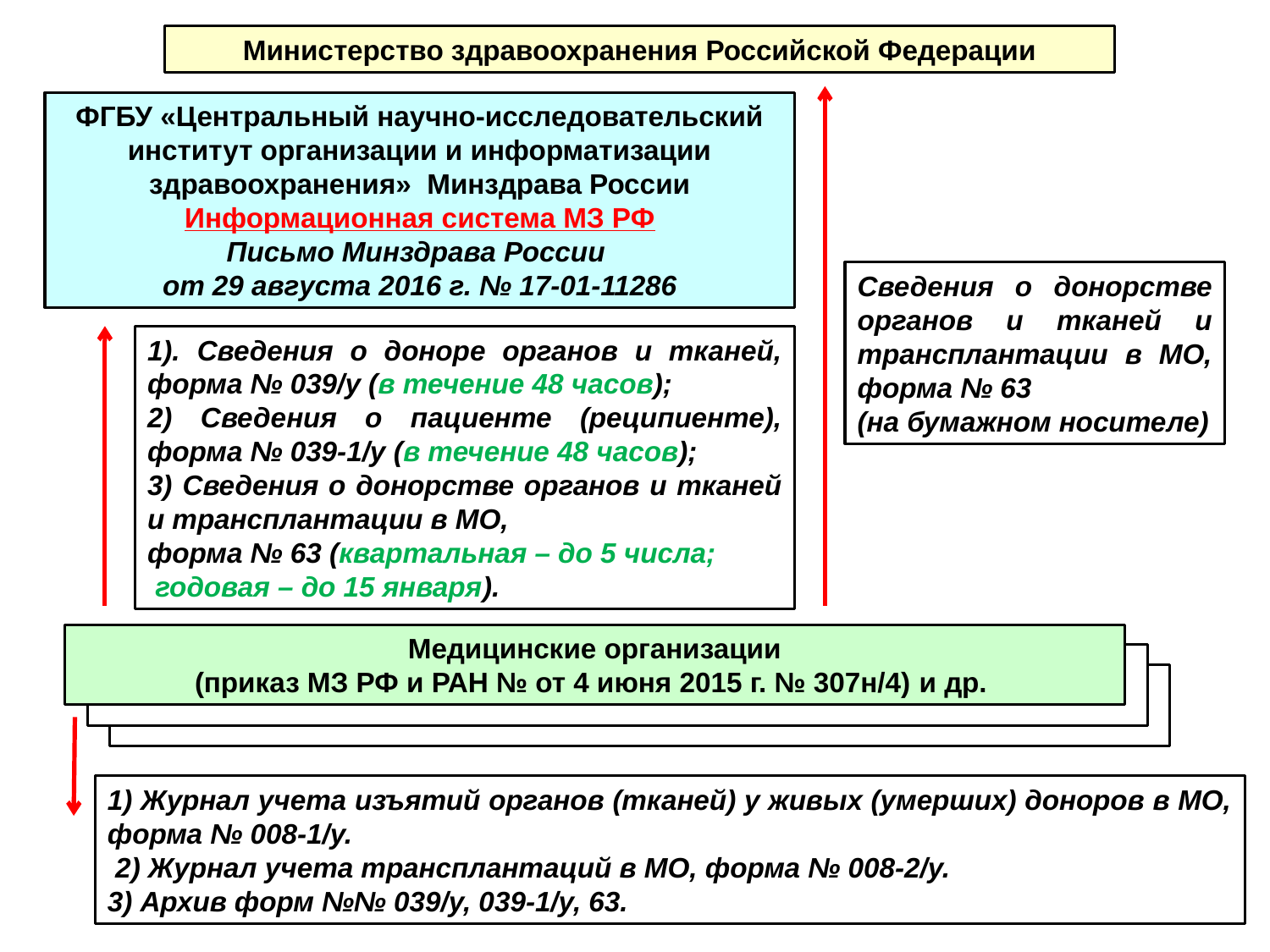

Министерство здравоохранения Российской Федерации
ФГБУ «Центральный научно-исследовательский институт организации и информатизации здравоохранения»  Минздрава России
Информационная система МЗ РФ
Письмо Минздрава России
от 29 августа 2016 г. № 17-01-11286
Сведения о донорстве органов и тканей и трансплантации в МО, форма № 63
(на бумажном носителе)
1). Сведения о доноре органов и тканей, форма № 039/у (в течение 48 часов);
2) Сведения о пациенте (реципиенте), форма № 039-1/у (в течение 48 часов);
3) Сведения о донорстве органов и тканей и трансплантации в МО,
форма № 63 (квартальная – до 5 числа;
 годовая – до 15 января).
Медицинские организации
(приказ МЗ РФ и РАН № от 4 июня 2015 г. № 307н/4) и др.

1) Журнал учета изъятий органов (тканей) у живых (умерших) доноров в МО, форма № 008-1/у.
 2) Журнал учета трансплантаций в МО, форма № 008-2/у.
3) Архив форм №№ 039/у, 039-1/у, 63.